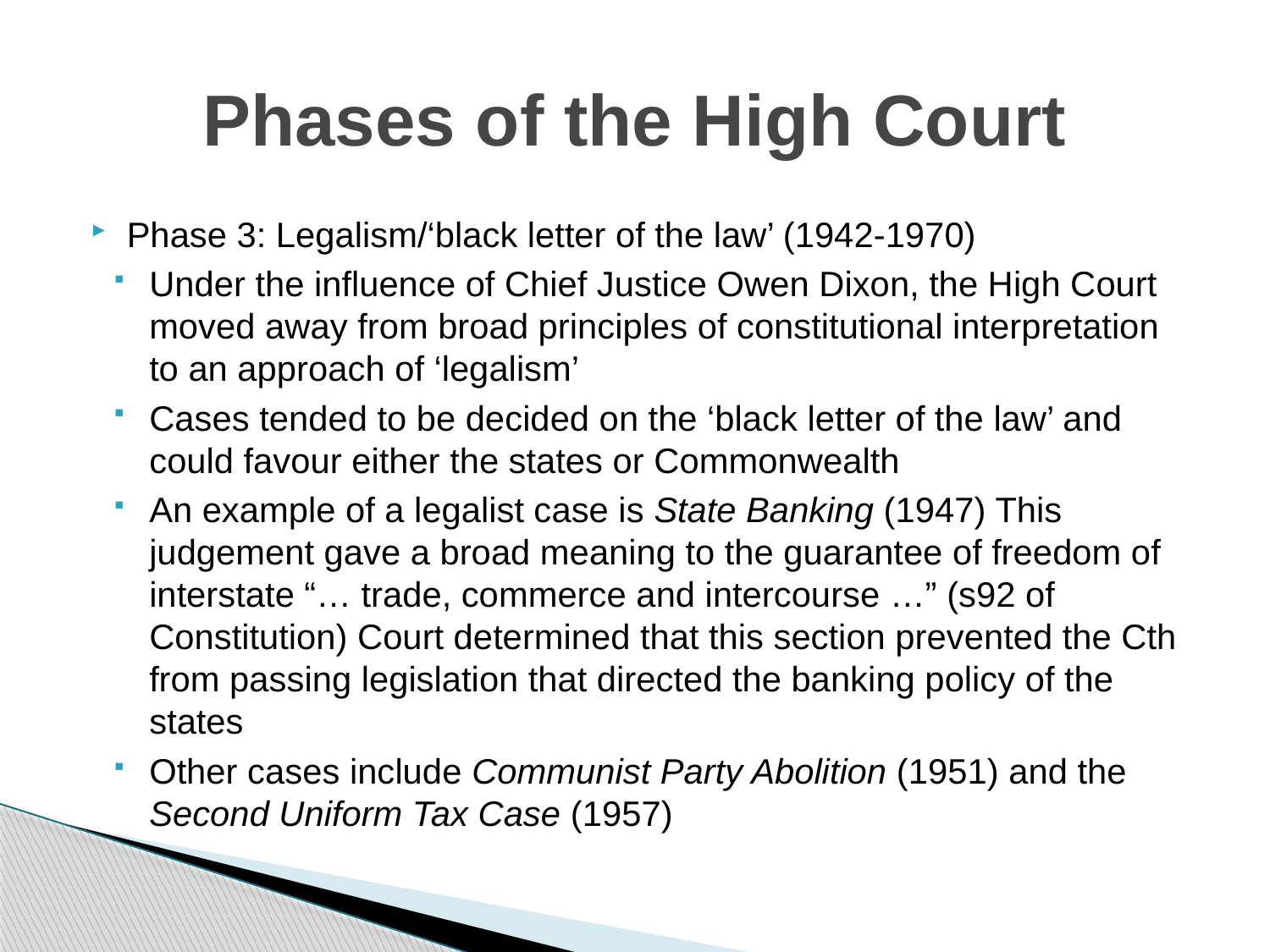

# Phases of the High Court
Phase 3: Legalism/‘black letter of the law’ (1942-1970)
Under the influence of Chief Justice Owen Dixon, the High Court moved away from broad principles of constitutional interpretation to an approach of ‘legalism’
Cases tended to be decided on the ‘black letter of the law’ and could favour either the states or Commonwealth
An example of a legalist case is State Banking (1947) This judgement gave a broad meaning to the guarantee of freedom of interstate “… trade, commerce and intercourse …” (s92 of Constitution) Court determined that this section prevented the Cth from passing legislation that directed the banking policy of the states
Other cases include Communist Party Abolition (1951) and the Second Uniform Tax Case (1957)